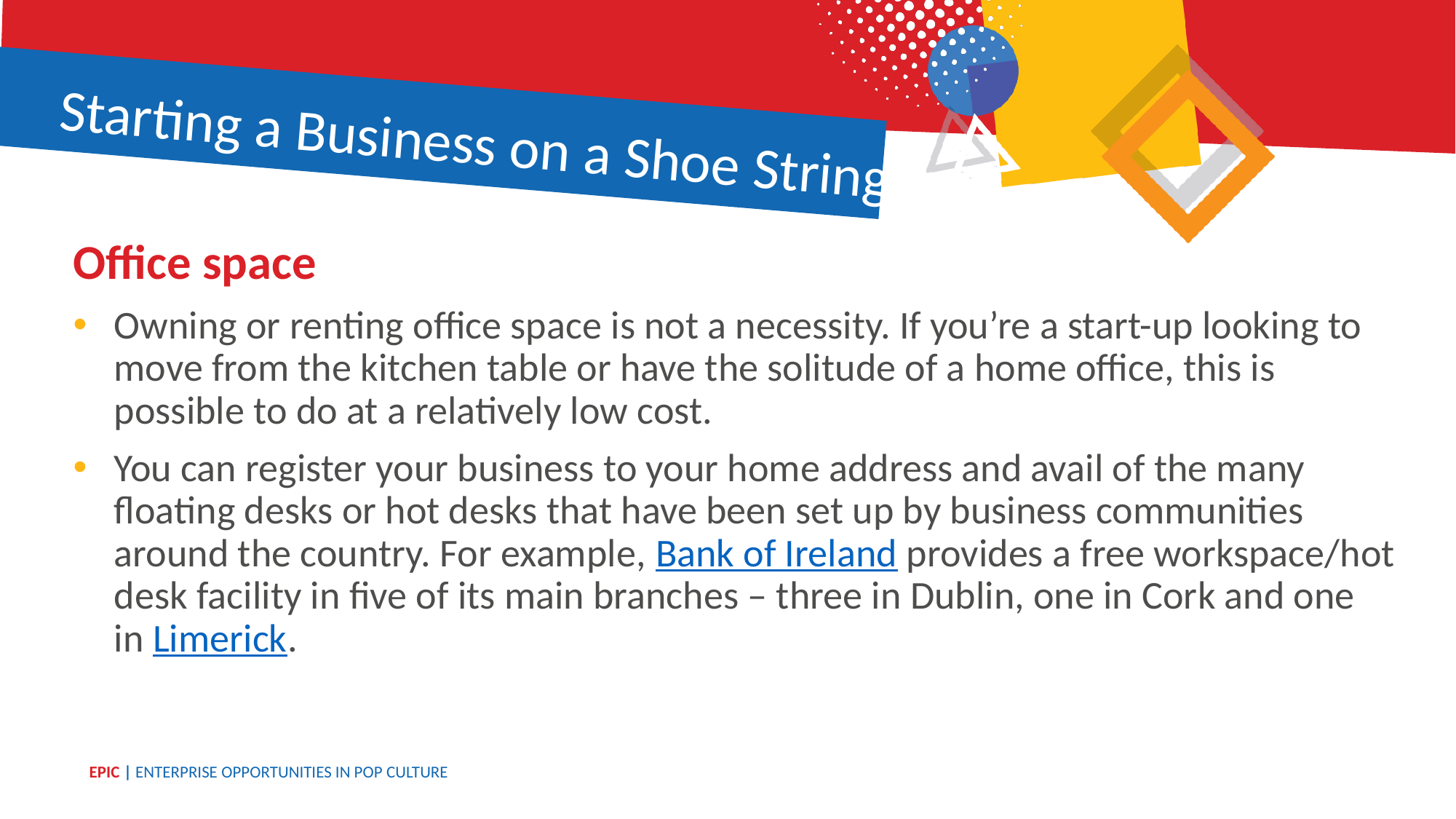

Starting a Business on a Shoe String

Office space
Owning or renting office space is not a necessity. If you’re a start-up looking to move from the kitchen table or have the solitude of a home office, this is possible to do at a relatively low cost.
You can register your business to your home address and avail of the many floating desks or hot desks that have been set up by business communities around the country. For example, Bank of Ireland provides a free workspace/hot desk facility in five of its main branches – three in Dublin, one in Cork and one in Limerick.